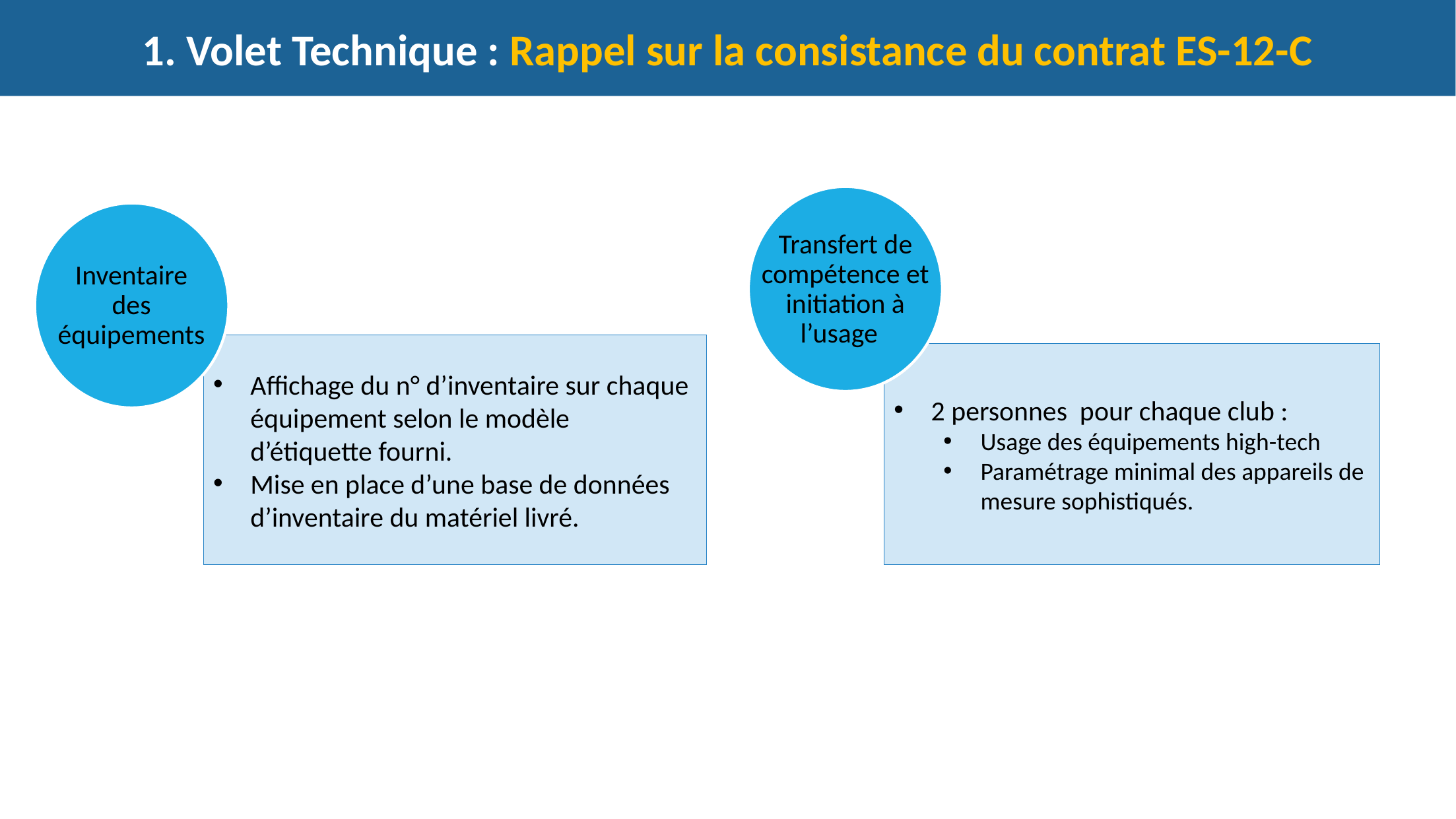

1. Volet Technique : Rappel sur la consistance du contrat ES-12-C

Transfert de compétence et initiation à l’usage

Inventaire des équipements
Affichage du n° d’inventaire sur chaque équipement selon le modèle d’étiquette fourni.
Mise en place d’une base de données d’inventaire du matériel livré.

2 personnes  pour chaque club :
Usage des équipements high-tech
Paramétrage minimal des appareils de mesure sophistiqués.